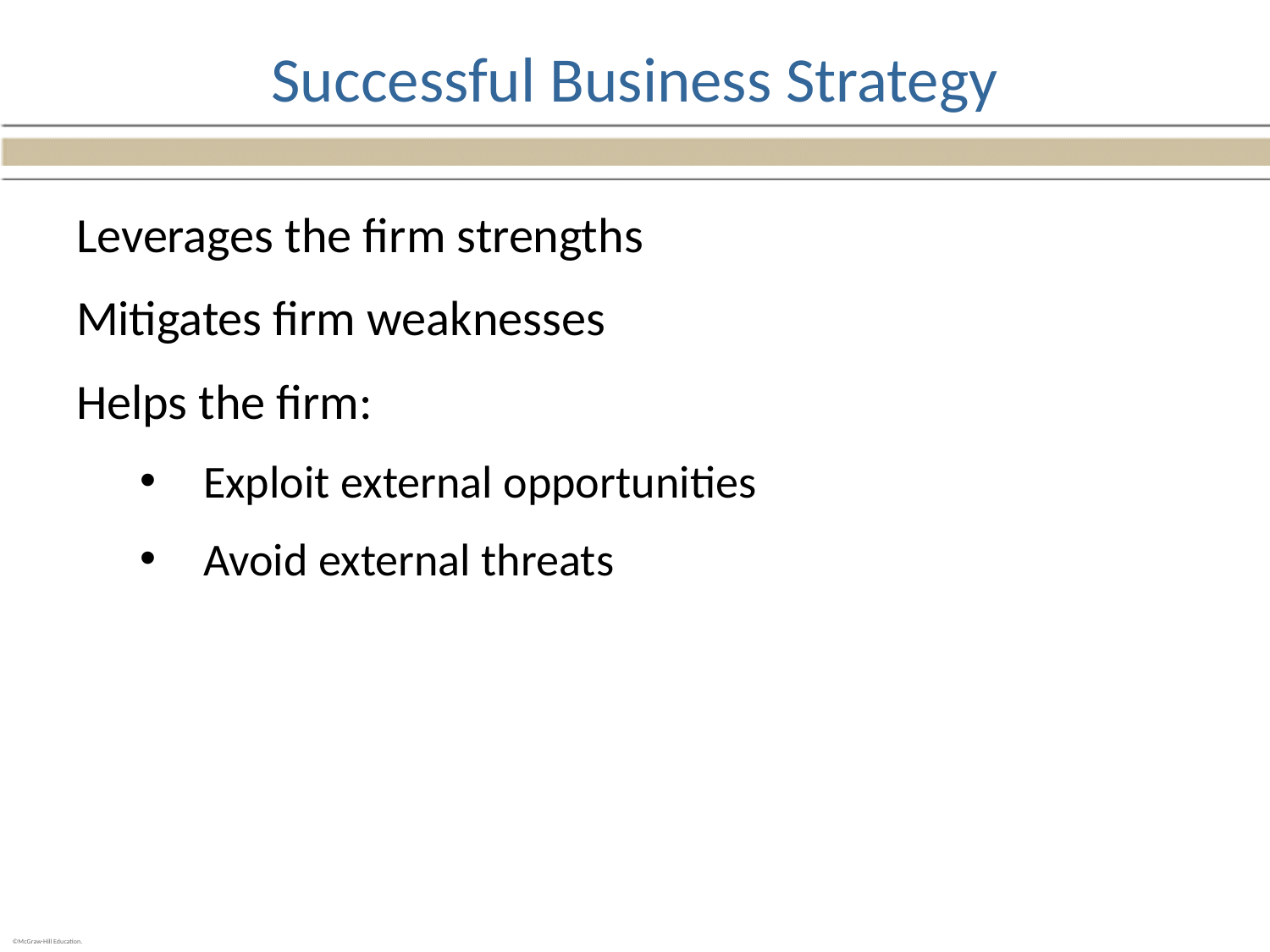

# Successful Business Strategy
Leverages the firm strengths
Mitigates firm weaknesses
Helps the firm:
Exploit external opportunities
Avoid external threats